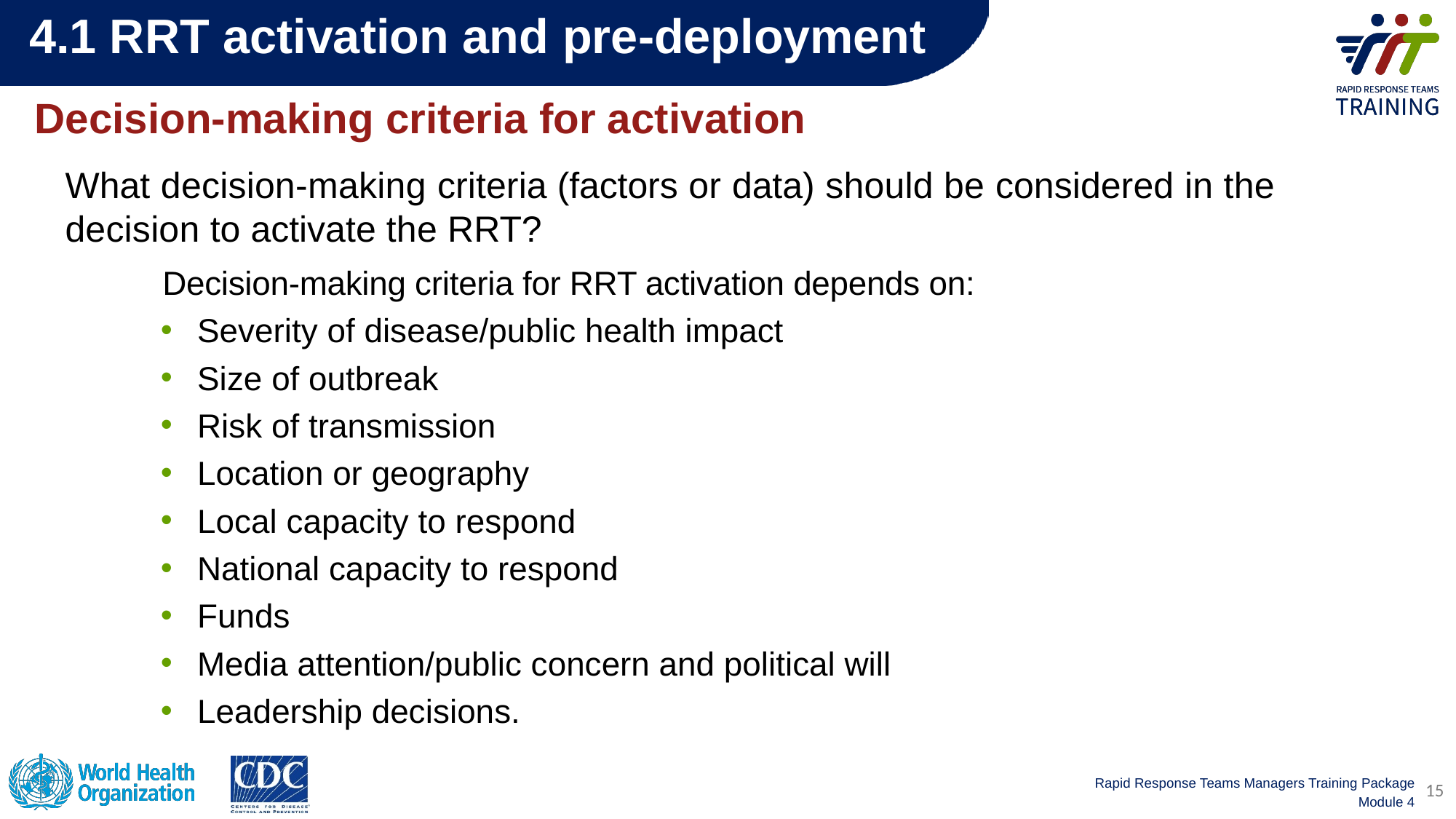

4.1 RRT activation and pre-deployment
# Decision-making criteria for activation
What decision-making criteria (factors or data) should be considered in the decision to activate the RRT?
Decision-making criteria for RRT activation depends on:
Severity of disease/public health impact
Size of outbreak
Risk of transmission
Location or geography
Local capacity to respond
National capacity to respond
Funds
Media attention/public concern and political will
Leadership decisions.
15